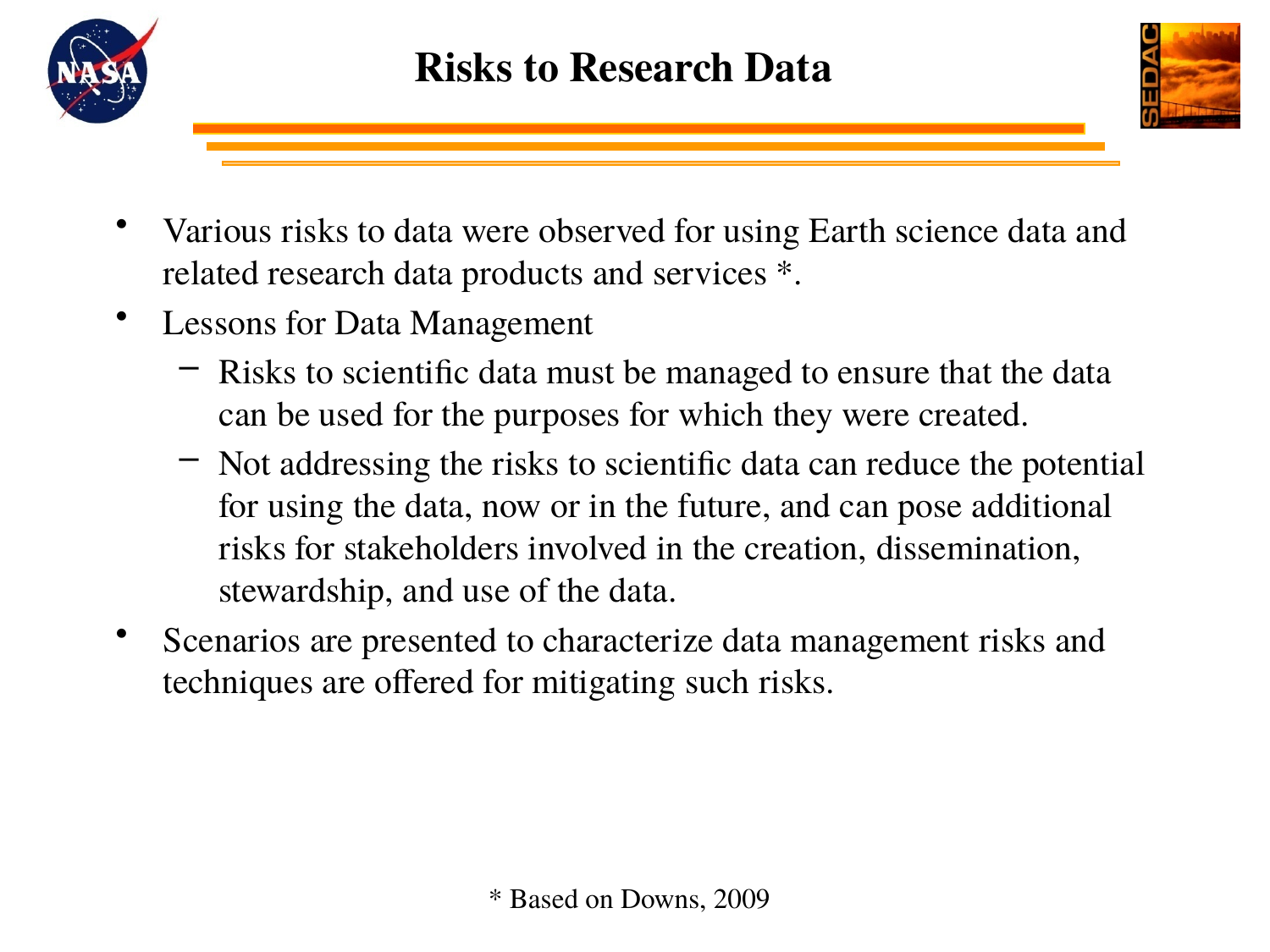

# Risks to Research Data
Various risks to data were observed for using Earth science data and related research data products and services *.
Lessons for Data Management
Risks to scientific data must be managed to ensure that the data can be used for the purposes for which they were created.
Not addressing the risks to scientific data can reduce the potential for using the data, now or in the future, and can pose additional risks for stakeholders involved in the creation, dissemination, stewardship, and use of the data.
Scenarios are presented to characterize data management risks and techniques are offered for mitigating such risks.
* Based on Downs, 2009